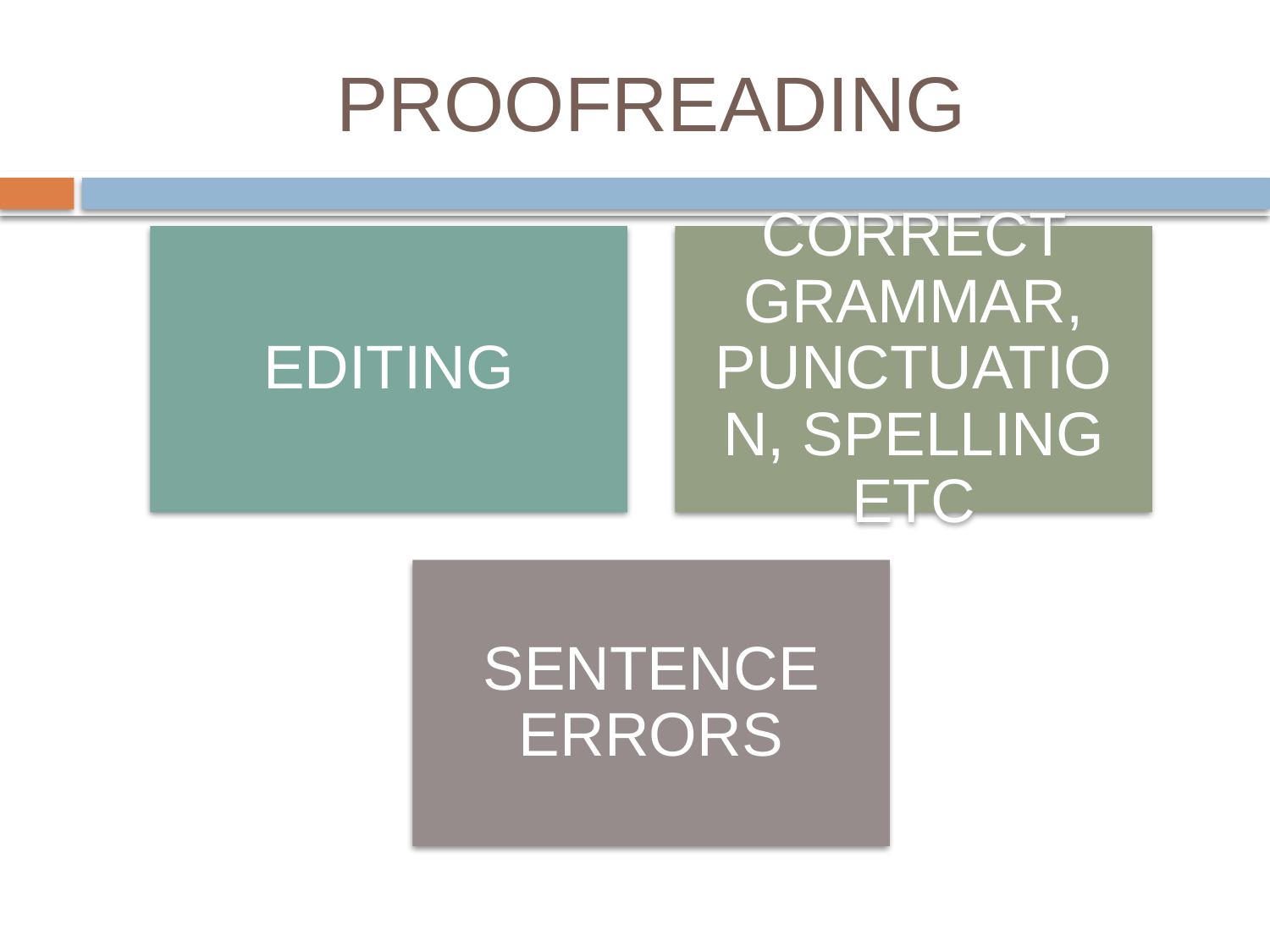

# PROOFREADING
EDITING
CORRECT GRAMMAR, PUNCTUATION, SPELLING ETC
SENTENCE ERRORS